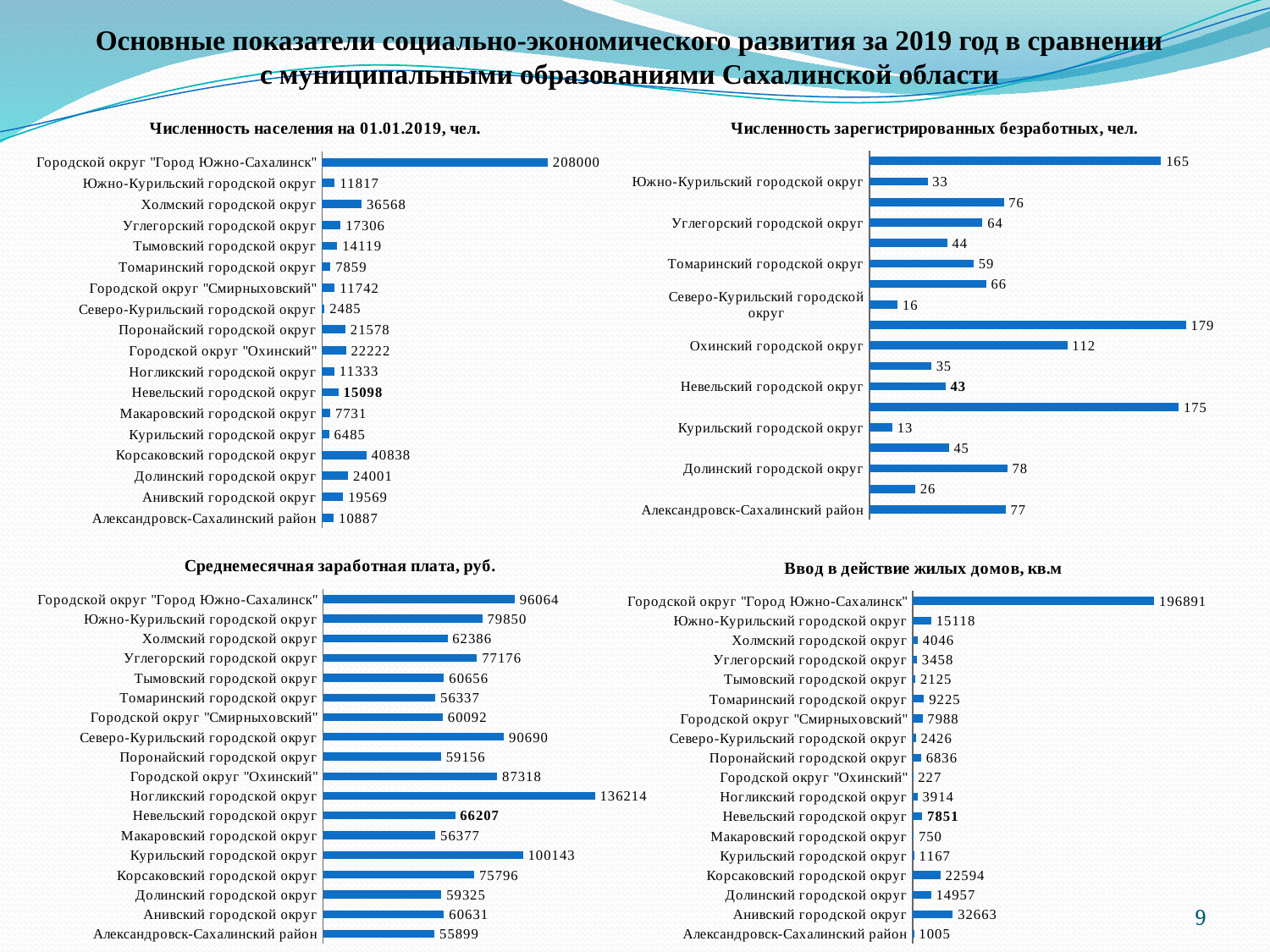

Основные показатели социально-экономического развития за 2019 год в сравнении с муниципальными образованиями Сахалинской области

### Chart:

| Category | Численность зарегистрированных безработных, чел. |
|---|---|
| Александровск-Сахалинский район | 77.0 |
| Анивский городской округ | 26.0 |
| Долинский городской округ | 78.0 |
| Корсаковский городской округ | 45.0 |
| Курильский городской округ | 13.0 |
| Макаровский городской округ | 175.0 |
| Невельский городской округ | 43.0 |
| Городской округ Ногликский  | 35.0 |
| Охинский городской округ | 112.0 |
| Поронайский городской округ | 179.0 |
| Северо-Курильский городской округ | 16.0 |
| Смирныховский городской округ | 66.0 |
| Томаринский городской округ | 59.0 |
| Тымовский городской округ | 44.0 |
| Углегорский городской округ | 64.0 |
| Холмский городской округ | 76.0 |
| Южно-Курильский городской округ | 33.0 |
| Город Южно-Сахалинск | 165.0 |

### Chart:

| Category | Численность населения на 01.01.2019, чел. |
|---|---|
| Александровск-Сахалинский район | 10887.0 |
| Анивский городской округ | 19569.0 |
| Долинский городской округ | 24001.0 |
| Корсаковский городской округ | 40838.0 |
| Курильский городской округ | 6485.0 |
| Макаровский городской округ | 7731.0 |
| Невельский городской округ | 15098.0 |
| Ногликский городской округ | 11333.0 |
| Городской округ "Охинский" | 22222.0 |
| Поронайский городской округ | 21578.0 |
| Северо-Курильский городской округ | 2485.0 |
| Городской округ "Смирныховский" | 11742.0 |
| Томаринский городской округ | 7859.0 |
| Тымовский городской округ | 14119.0 |
| Углегорский городской округ | 17306.0 |
| Холмский городской округ | 36568.0 |
| Южно-Курильский городской округ | 11817.0 |
| Городской округ "Город Южно-Сахалинск" | 208000.0 |

### Chart:

| Category | Среднемесячная заработная плата, руб. |
|---|---|
| Александровск-Сахалинский район | 55899.0 |
| Анивский городской округ | 60631.0 |
| Долинский городской округ | 59325.0 |
| Корсаковский городской округ | 75796.0 |
| Курильский городской округ | 100143.0 |
| Макаровский городской округ | 56377.0 |
| Невельский городской округ | 66207.0 |
| Ногликский городской округ | 136214.0 |
| Городской округ "Охинский" | 87318.0 |
| Поронайский городской округ | 59156.0 |
| Северо-Курильский городской округ | 90690.0 |
| Городской округ "Смирныховский" | 60092.0 |
| Томаринский городской округ | 56337.0 |
| Тымовский городской округ | 60656.0 |
| Углегорский городской округ | 77176.0 |
| Холмский городской округ | 62386.0 |
| Южно-Курильский городской округ | 79850.0 |
| Городской округ "Город Южно-Сахалинск" | 96064.0 |

### Chart:

| Category | Ввод в действие жилых домов, кв.м |
|---|---|
| Александровск-Сахалинский район | 1005.0 |
| Анивский городской округ | 32663.0 |
| Долинский городской округ | 14957.0 |
| Корсаковский городской округ | 22594.0 |
| Курильский городской округ | 1167.0 |
| Макаровский городской округ | 750.0 |
| Невельский городской округ | 7851.0 |
| Ногликский городской округ | 3914.0 |
| Городской округ "Охинский" | 227.0 |
| Поронайский городской округ | 6836.0 |
| Северо-Курильский городской округ | 2426.0 |
| Городской округ "Смирныховский" | 7988.0 |
| Томаринский городской округ | 9225.0 |
| Тымовский городской округ | 2125.0 |
| Углегорский городской округ | 3458.0 |
| Холмский городской округ | 4046.0 |
| Южно-Курильский городской округ | 15118.0 |
| Городской округ "Город Южно-Сахалинск" | 196891.0 |
9